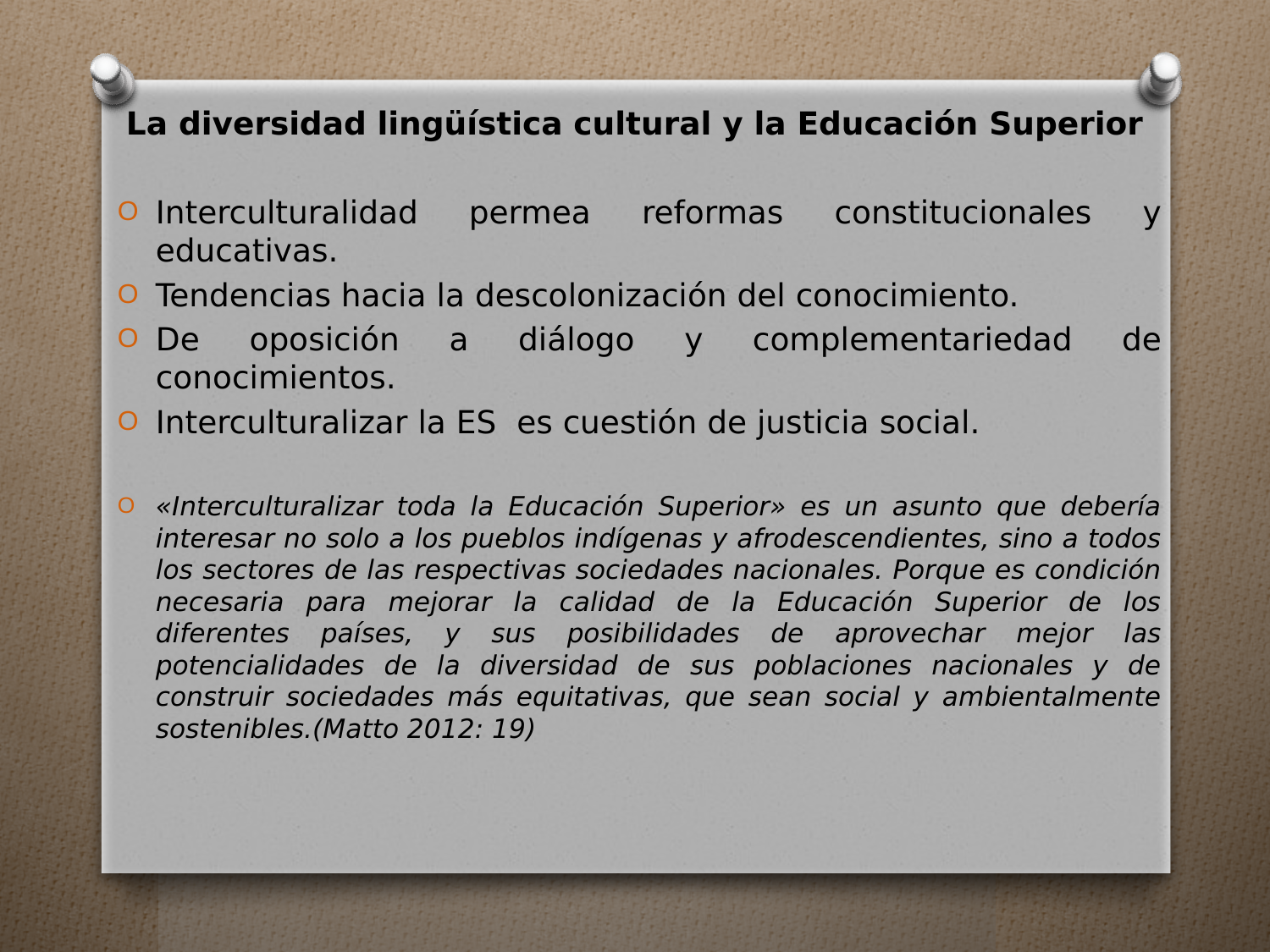

# La diversidad lingüística cultural y la Educación Superior
Interculturalidad permea reformas constitucionales y educativas.
Tendencias hacia la descolonización del conocimiento.
De oposición a diálogo y complementariedad de conocimientos.
Interculturalizar la ES  es cuestión de justicia social.

«Interculturalizar toda la Educación Superior» es un asunto que debería interesar no solo a los pueblos indígenas y afrodescendientes, sino a todos los sectores de las respectivas sociedades nacionales. Porque es condición necesaria para mejorar la calidad de la Educación Superior de los diferentes países, y sus posibilidades de aprovechar mejor las potencialidades de la diversidad de sus poblaciones nacionales y de construir sociedades más equitativas, que sean social y ambientalmente sostenibles.(Matto 2012: 19)